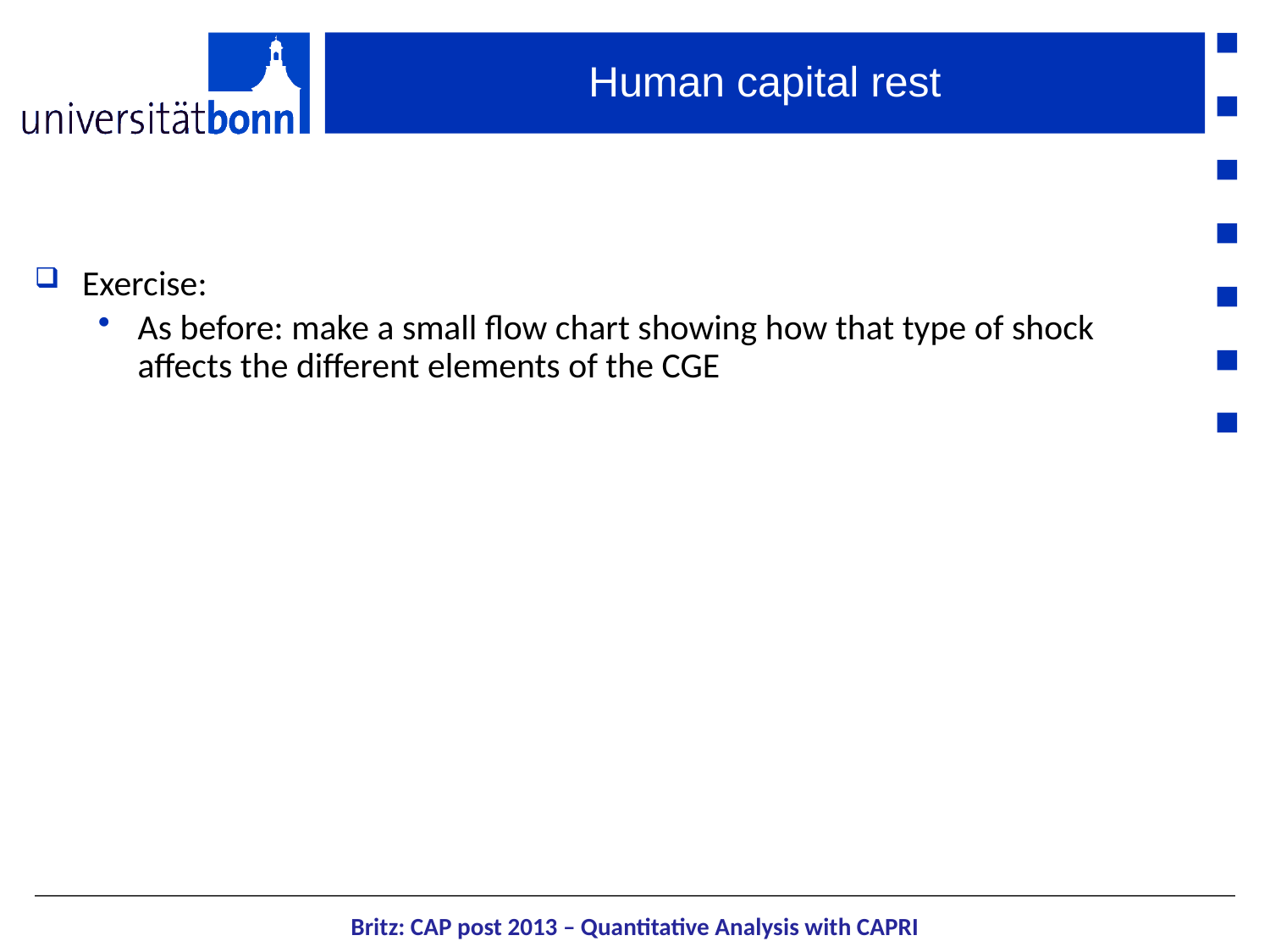

# Human capital rest
Exercise:
As before: make a small flow chart showing how that type of shock affects the different elements of the CGE
Britz: CAP post 2013 – Quantitative Analysis with CAPRI